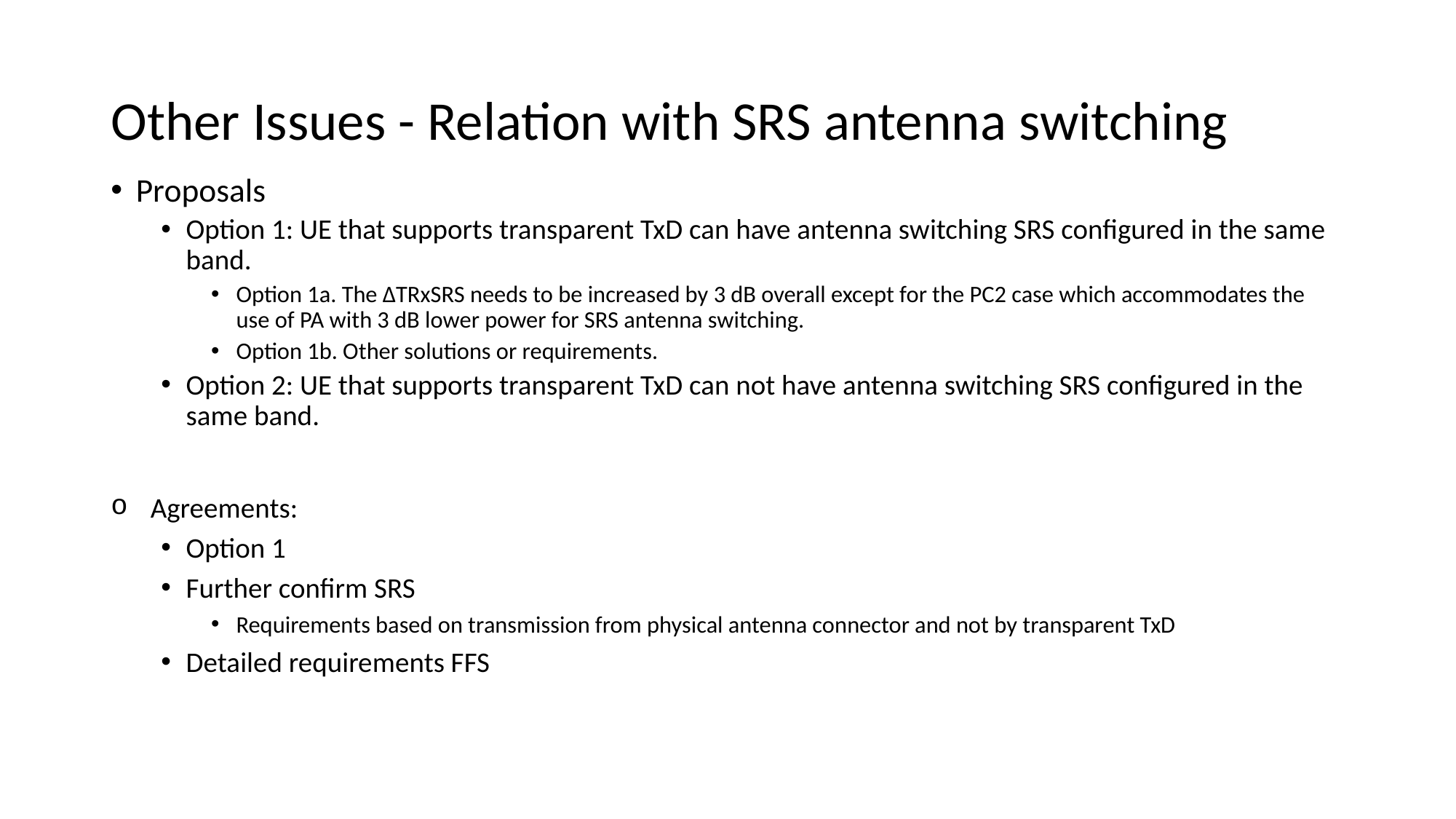

# Other Issues - Relation with SRS antenna switching
Proposals
Option 1: UE that supports transparent TxD can have antenna switching SRS configured in the same band.
Option 1a. The ∆TRxSRS needs to be increased by 3 dB overall except for the PC2 case which accommodates the use of PA with 3 dB lower power for SRS antenna switching.
Option 1b. Other solutions or requirements.
Option 2: UE that supports transparent TxD can not have antenna switching SRS configured in the same band.

Agreements:
Option 1
Further confirm SRS
Requirements based on transmission from physical antenna connector and not by transparent TxD
Detailed requirements FFS